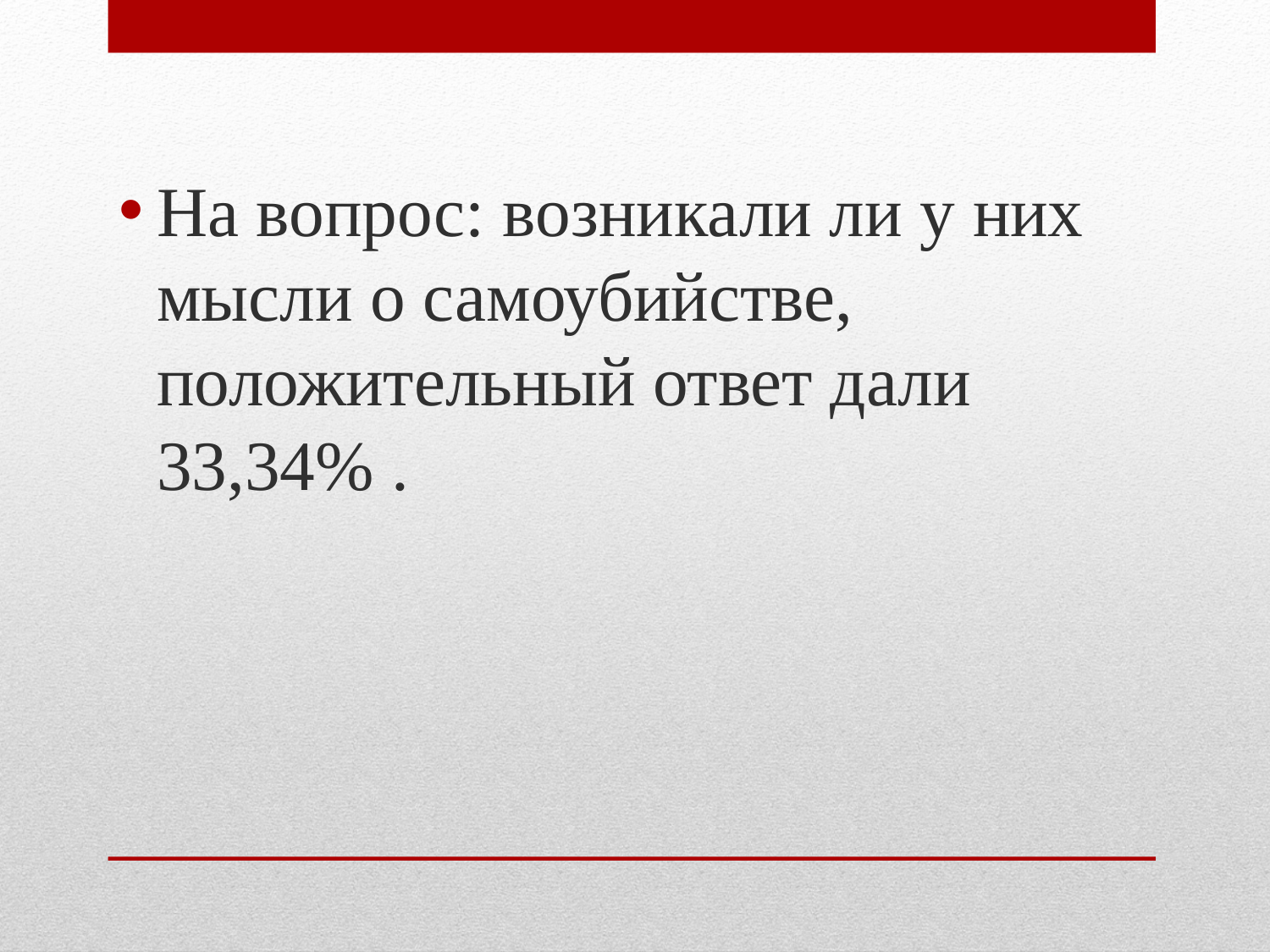

На вопрос: возникали ли у них мысли о самоубийстве, положительный ответ дали 33,34% .

#